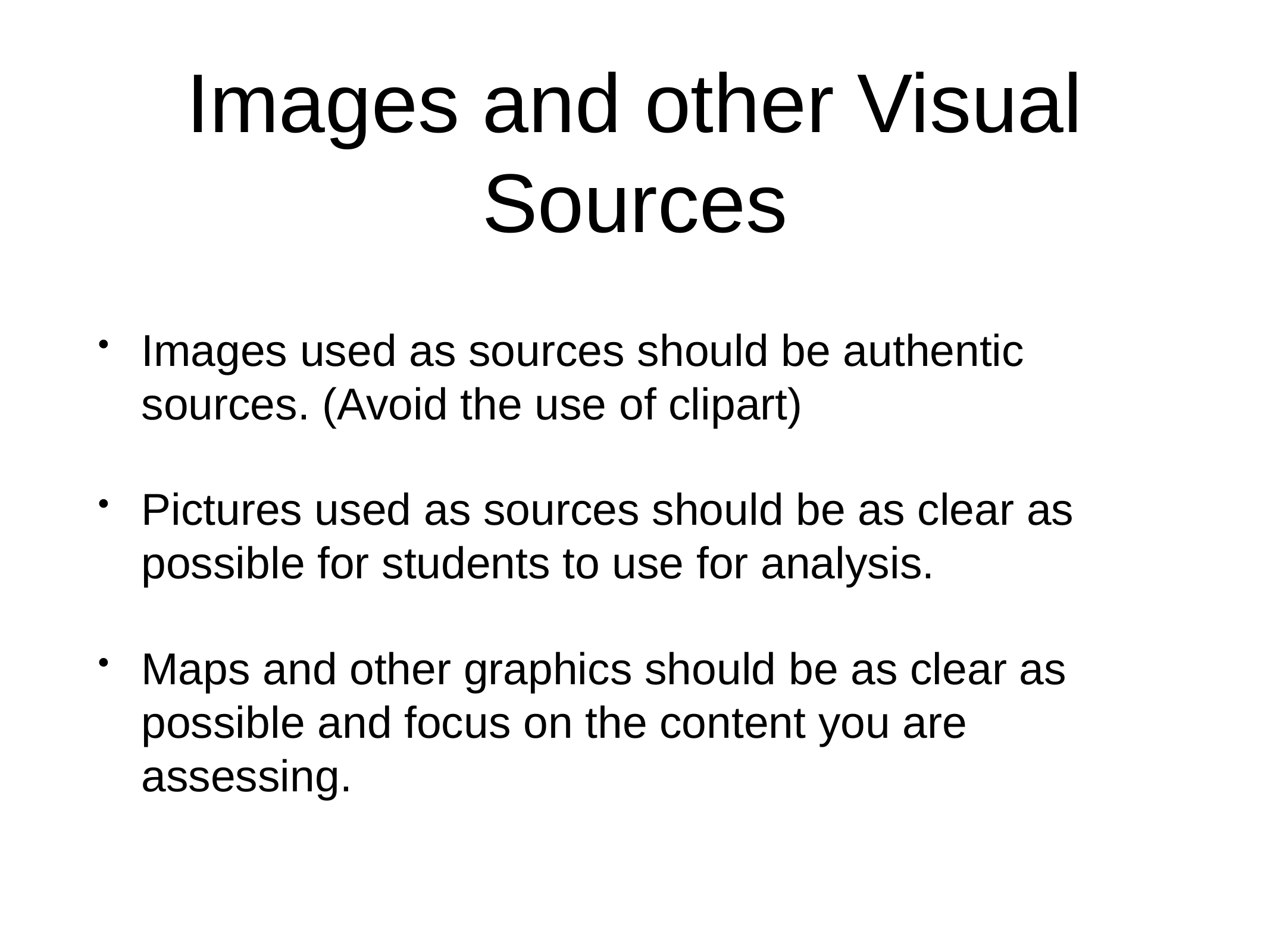

# Images and other Visual Sources
Images used as sources should be authentic sources. (Avoid the use of clipart)
Pictures used as sources should be as clear as possible for students to use for analysis.
Maps and other graphics should be as clear as possible and focus on the content you are assessing.